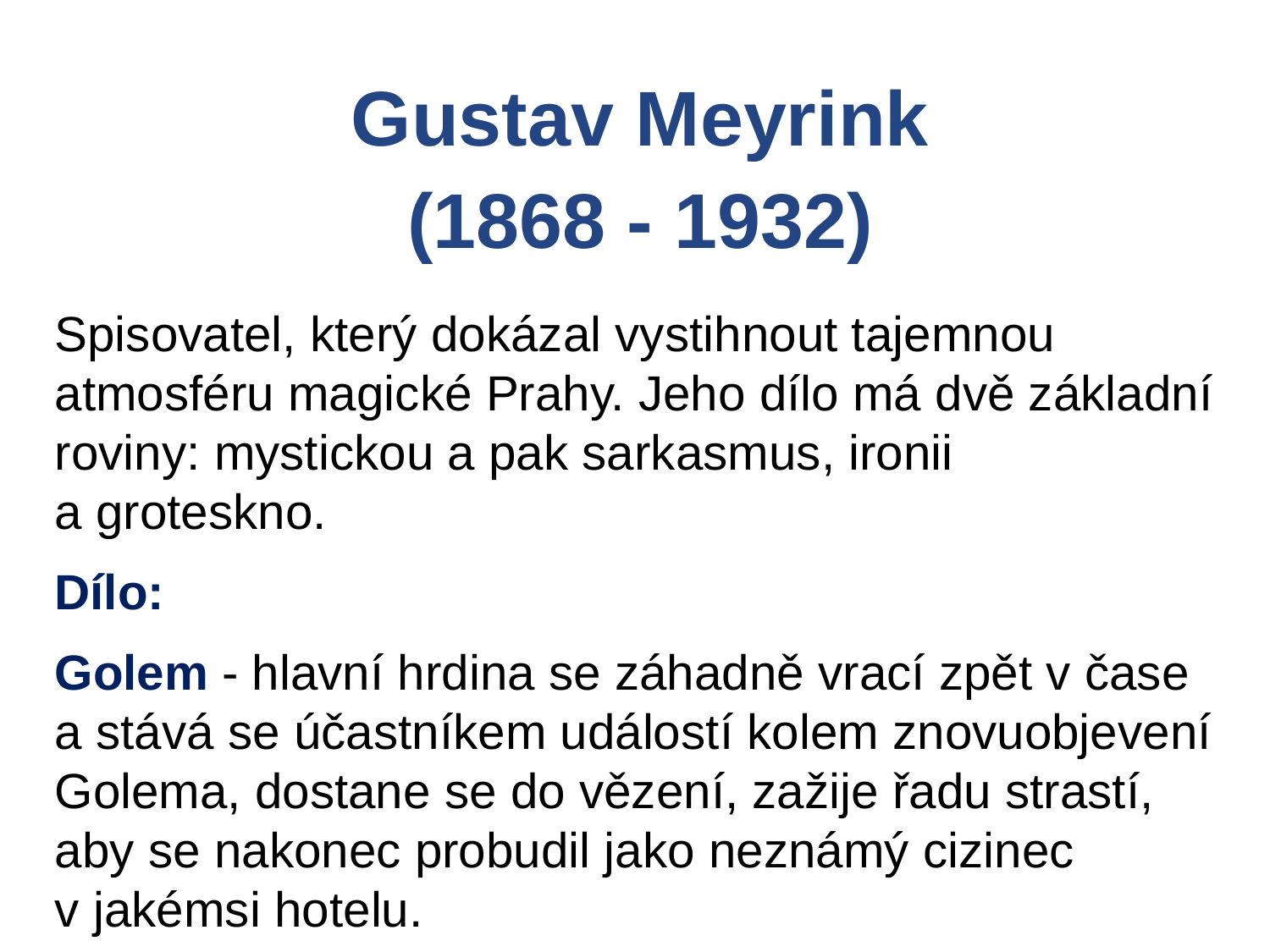

Gustav Meyrink
(1868 - 1932)
Spisovatel, který dokázal vystihnout tajemnou atmosféru magické Prahy. Jeho dílo má dvě základní roviny: mystickou a pak sarkasmus, ironii
a groteskno.
Dílo:
Golem - hlavní hrdina se záhadně vrací zpět v čase a stává se účastníkem událostí kolem znovuobjevení Golema, dostane se do vězení, zažije řadu strastí, aby se nakonec probudil jako neznámý cizinec
v jakémsi hotelu.